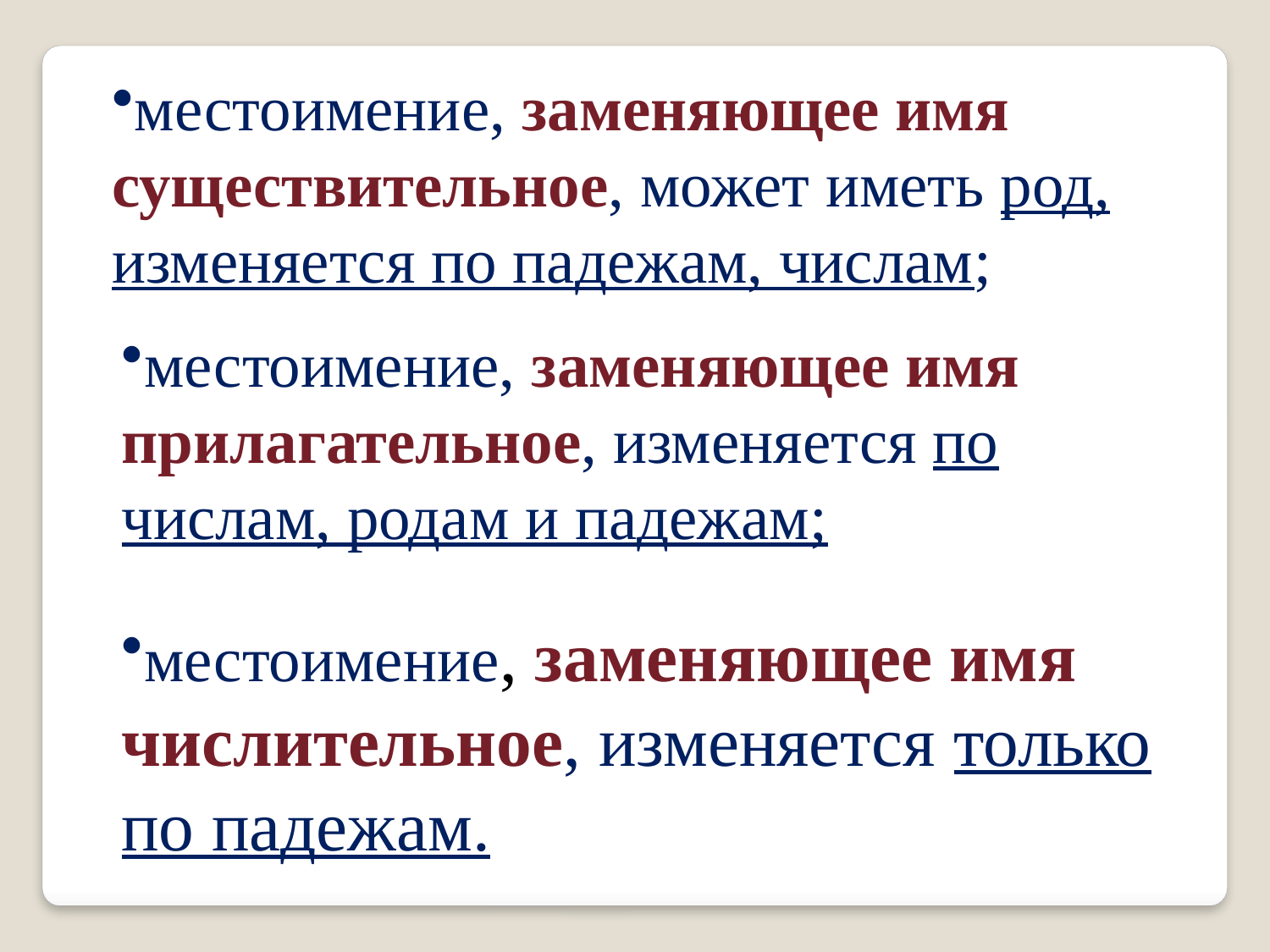

местоимение, заменяющее имя существительное, может иметь род, изменяется по падежам, числам;

местоимение, заменяющее имя прилагательное, изменяется по числам, родам и падежам;
местоимение, заменяющее имя числительное, изменяется только по падежам.